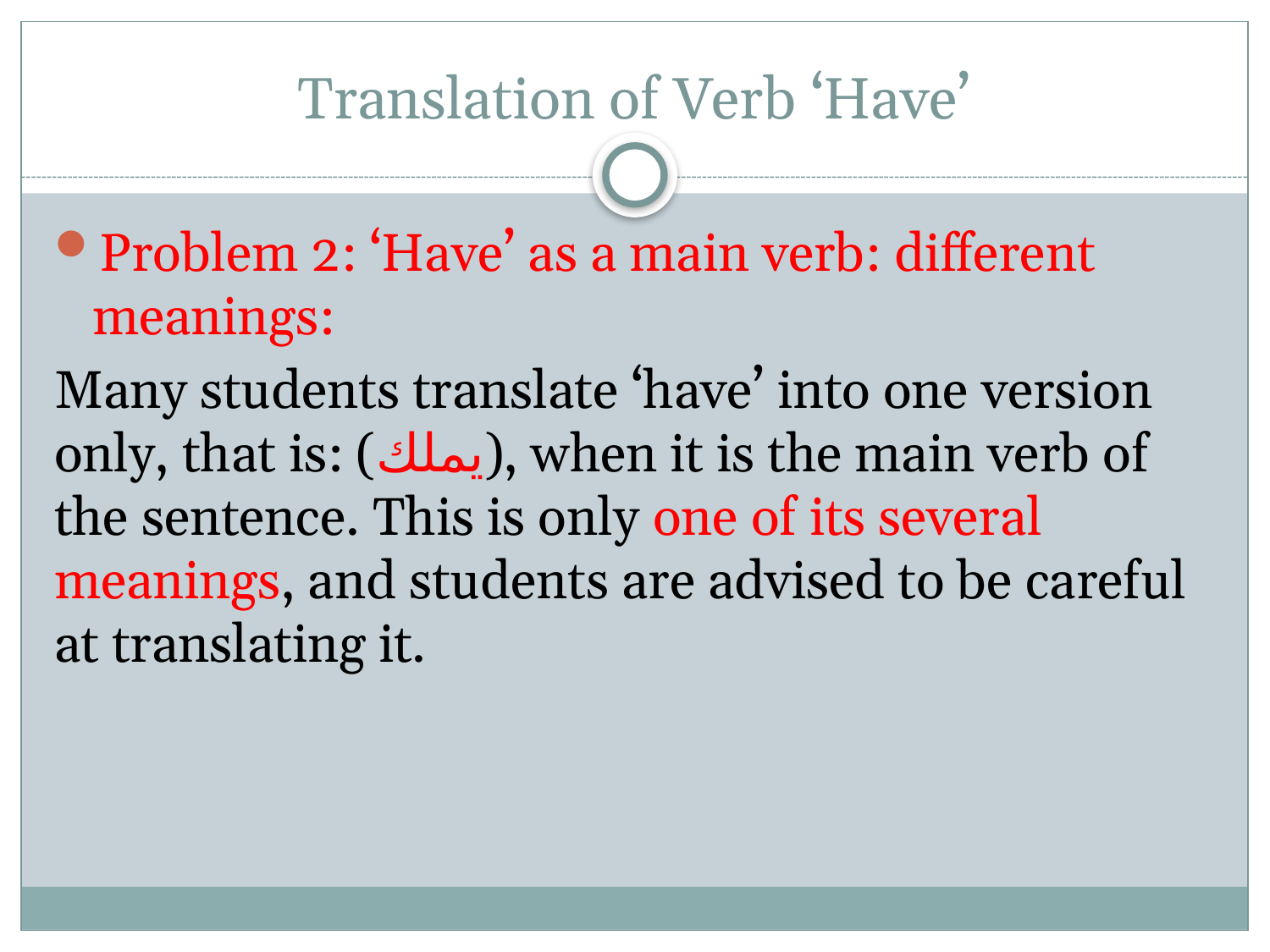

# Translation of Verb ‘Have’
Problem 2: ‘Have’ as a main verb: different meanings:
Many students translate ‘have’ into one version only, that is: (يملك), when it is the main verb of the sentence. This is only one of its several meanings, and students are advised to be careful at translating it.